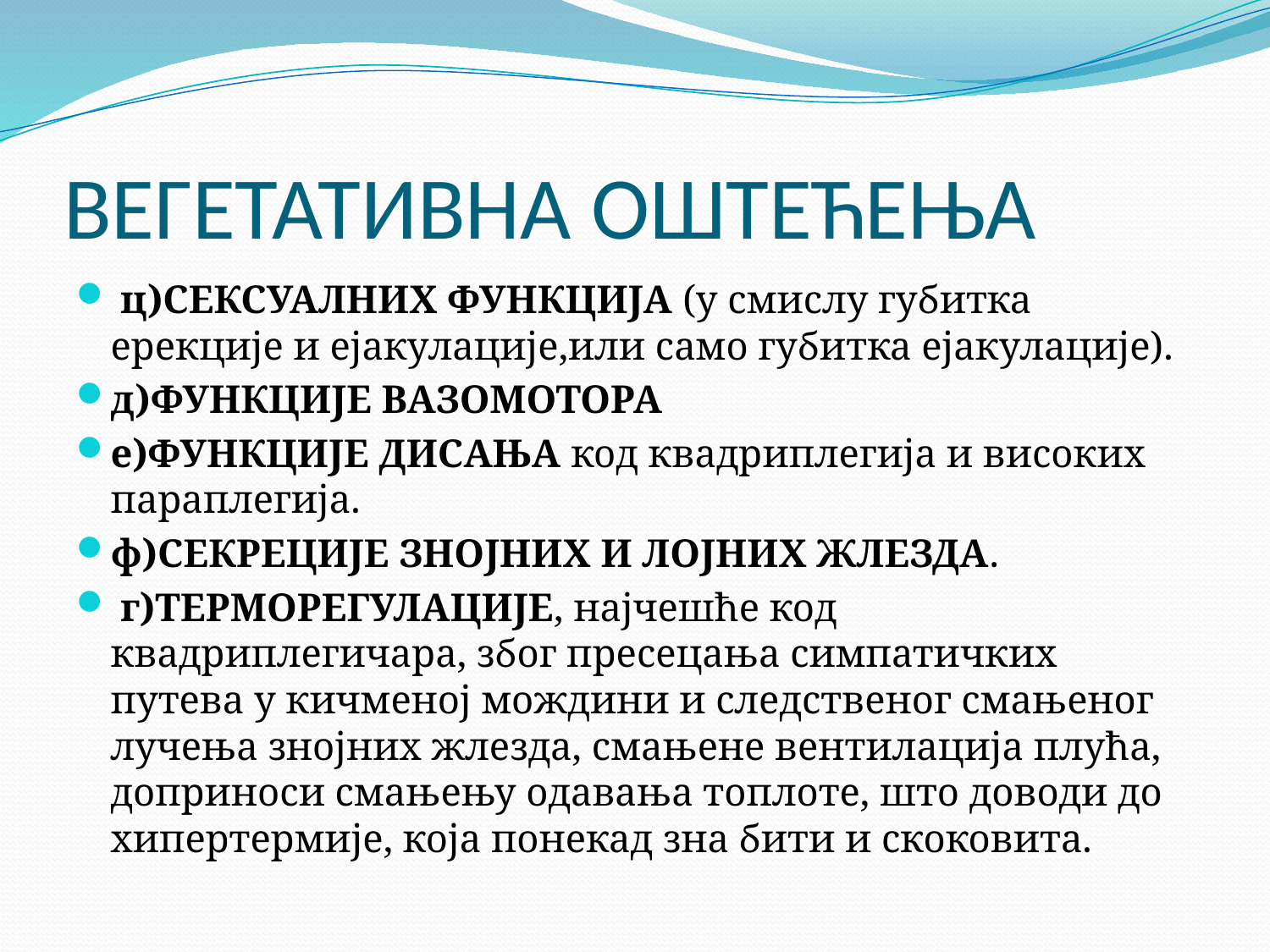

# ВЕГЕТАТИВНА ОШТЕЋЕЊА
 ц)СЕКСУАЛНИХ ФУНКЦИЈА (у смислу губитка ерекције и ејакулације,или само губитка ејакулације).
д)ФУНКЦИЈЕ ВАЗОМОТОРА
е)ФУНКЦИЈЕ ДИСАЊА код квадриплегија и високих параплегија.
ф)СЕКРЕЦИЈЕ ЗНОЈНИХ И ЛОЈНИХ ЖЛЕЗДА.
 г)ТЕРМОРЕГУЛАЦИЈЕ, најчешће код квадриплегичара, због пресецања симпатичких путева у кичменој мождини и следственог смањеног лучења знојних жлезда, смањене вентилација плућа, доприноси смањењу одавања топлоте, што доводи до хипертермије, која понекад зна бити и скоковита.